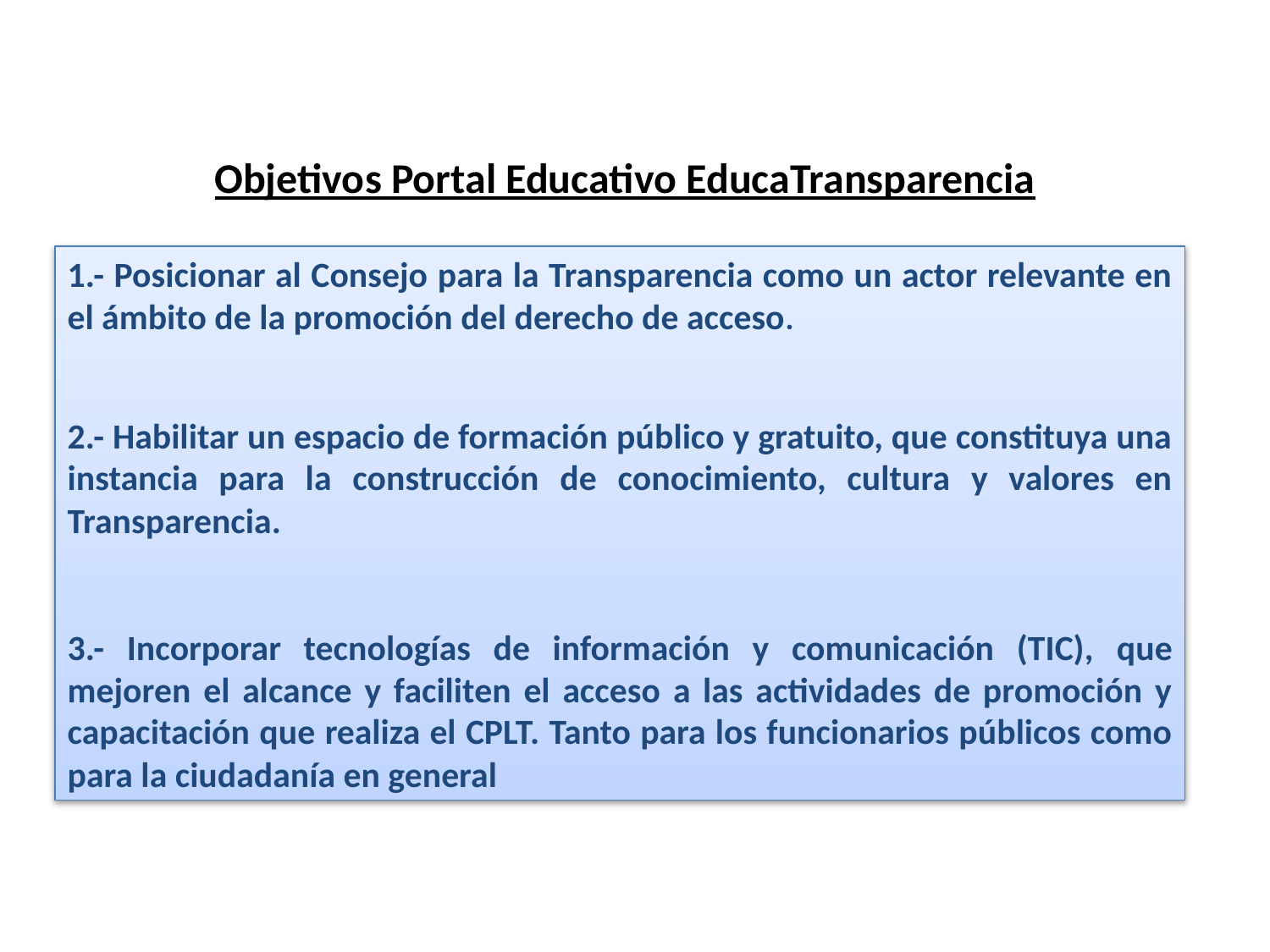

# Objetivos Portal Educativo EducaTransparencia
1.- Posicionar al Consejo para la Transparencia como un actor relevante en el ámbito de la promoción del derecho de acceso.

2.- Habilitar un espacio de formación público y gratuito, que constituya una instancia para la construcción de conocimiento, cultura y valores en Transparencia.

3.- Incorporar tecnologías de información y comunicación (TIC), que mejoren el alcance y faciliten el acceso a las actividades de promoción y capacitación que realiza el CPLT. Tanto para los funcionarios públicos como para la ciudadanía en general